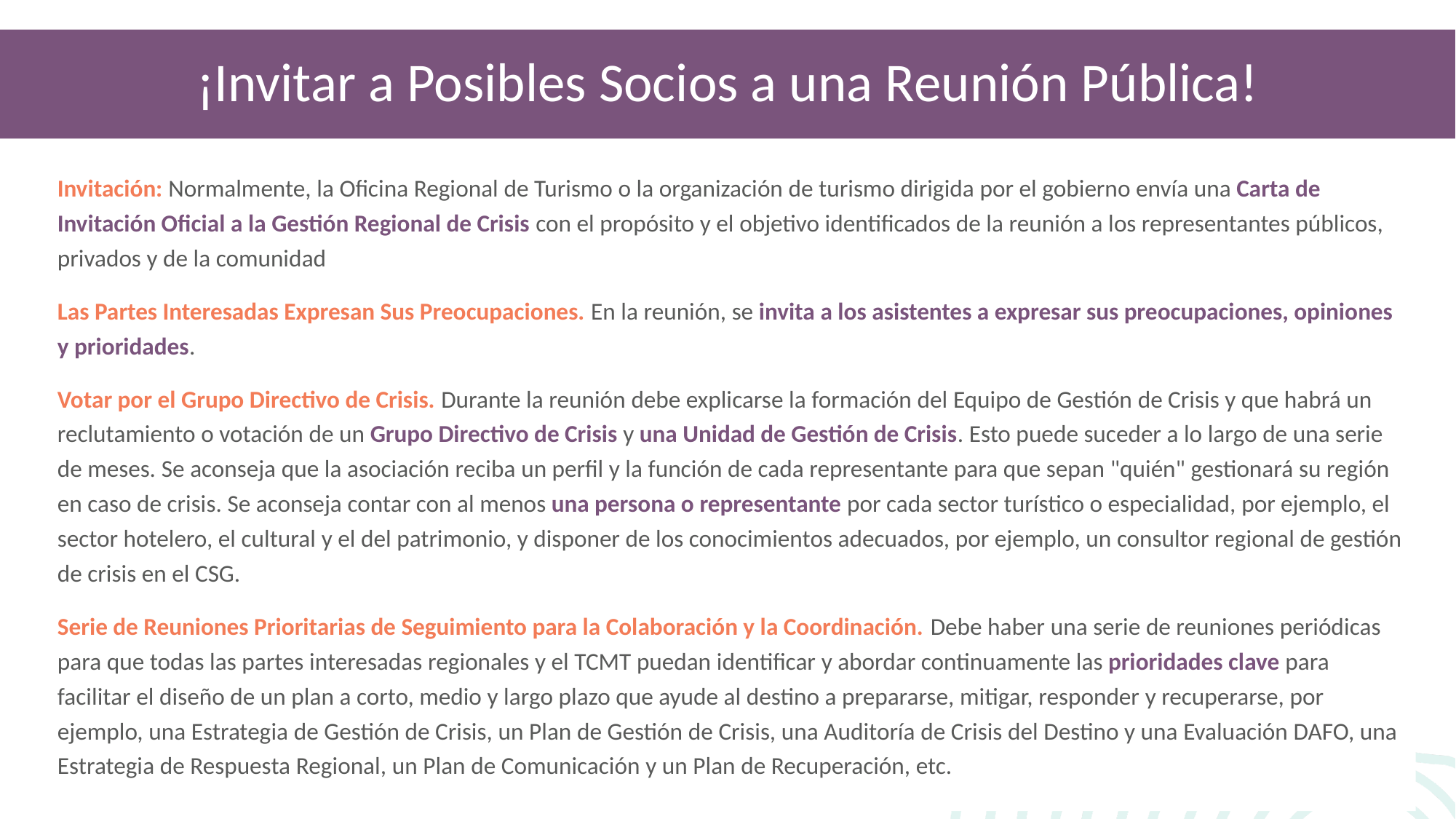

¡Invitar a Posibles Socios a una Reunión Pública!
Invitación: Normalmente, la Oficina Regional de Turismo o la organización de turismo dirigida por el gobierno envía una Carta de Invitación Oficial a la Gestión Regional de Crisis con el propósito y el objetivo identificados de la reunión a los representantes públicos, privados y de la comunidad
Las Partes Interesadas Expresan Sus Preocupaciones. En la reunión, se invita a los asistentes a expresar sus preocupaciones, opiniones y prioridades.
Votar por el Grupo Directivo de Crisis. Durante la reunión debe explicarse la formación del Equipo de Gestión de Crisis y que habrá un reclutamiento o votación de un Grupo Directivo de Crisis y una Unidad de Gestión de Crisis. Esto puede suceder a lo largo de una serie de meses. Se aconseja que la asociación reciba un perfil y la función de cada representante para que sepan "quién" gestionará su región en caso de crisis. Se aconseja contar con al menos una persona o representante por cada sector turístico o especialidad, por ejemplo, el sector hotelero, el cultural y el del patrimonio, y disponer de los conocimientos adecuados, por ejemplo, un consultor regional de gestión de crisis en el CSG.
Serie de Reuniones Prioritarias de Seguimiento para la Colaboración y la Coordinación. Debe haber una serie de reuniones periódicas para que todas las partes interesadas regionales y el TCMT puedan identificar y abordar continuamente las prioridades clave para facilitar el diseño de un plan a corto, medio y largo plazo que ayude al destino a prepararse, mitigar, responder y recuperarse, por ejemplo, una Estrategia de Gestión de Crisis, un Plan de Gestión de Crisis, una Auditoría de Crisis del Destino y una Evaluación DAFO, una Estrategia de Respuesta Regional, un Plan de Comunicación y un Plan de Recuperación, etc.